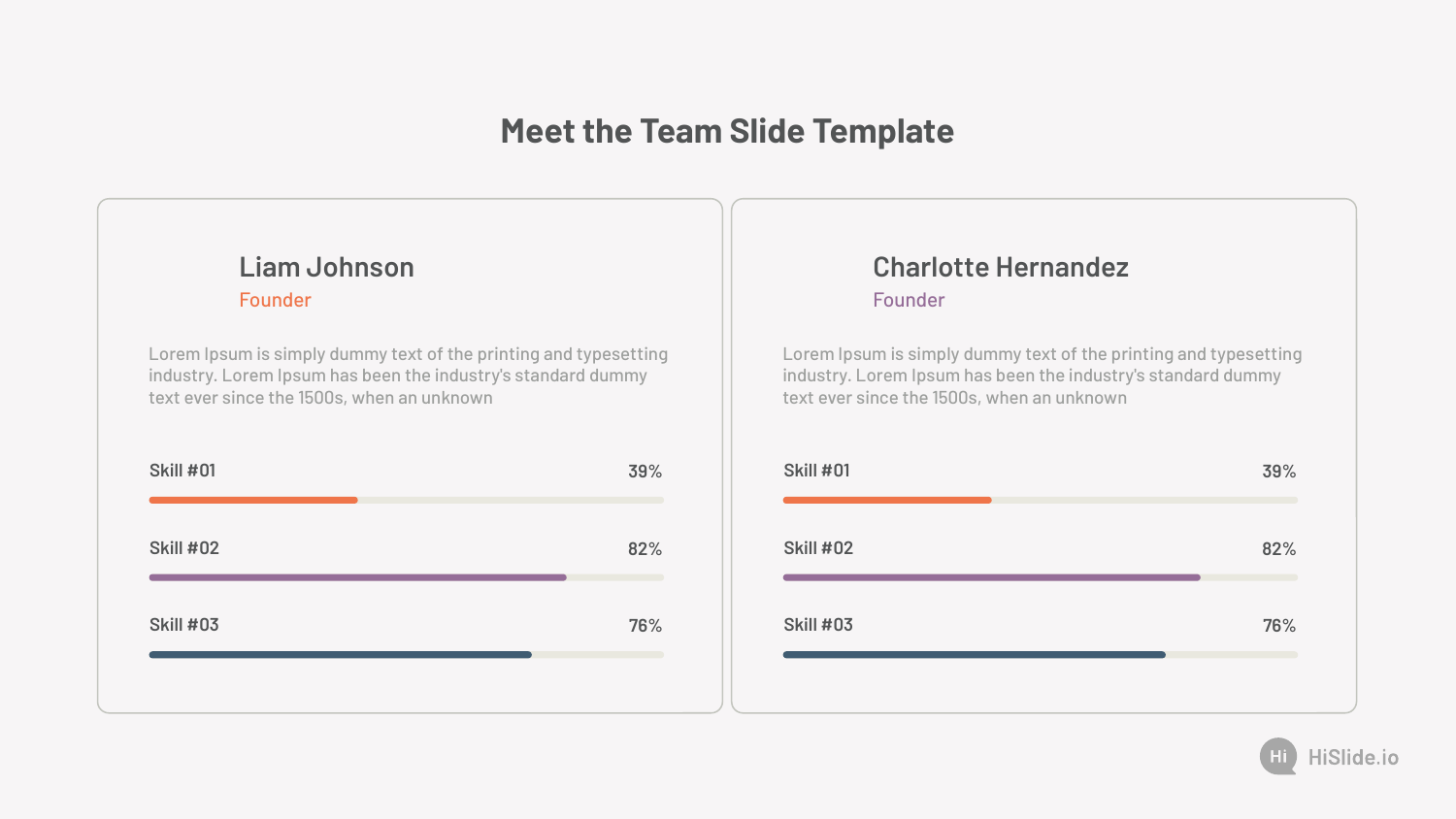

Meet the Team Slide Template

Liam Johnson

Charlotte Hernandez
Founder
Founder
Lorem Ipsum is simply dummy text of the printing and typesetting industry. Lorem Ipsum has been the industry's standard dummy text ever since the 1500s, when an unknown
Lorem Ipsum is simply dummy text of the printing and typesetting industry. Lorem Ipsum has been the industry's standard dummy text ever since the 1500s, when an unknown
Skill #01
Skill #01
39%
39%

Skill #02
Skill #02
82%
82%

Skill #03
Skill #03
76%
76%